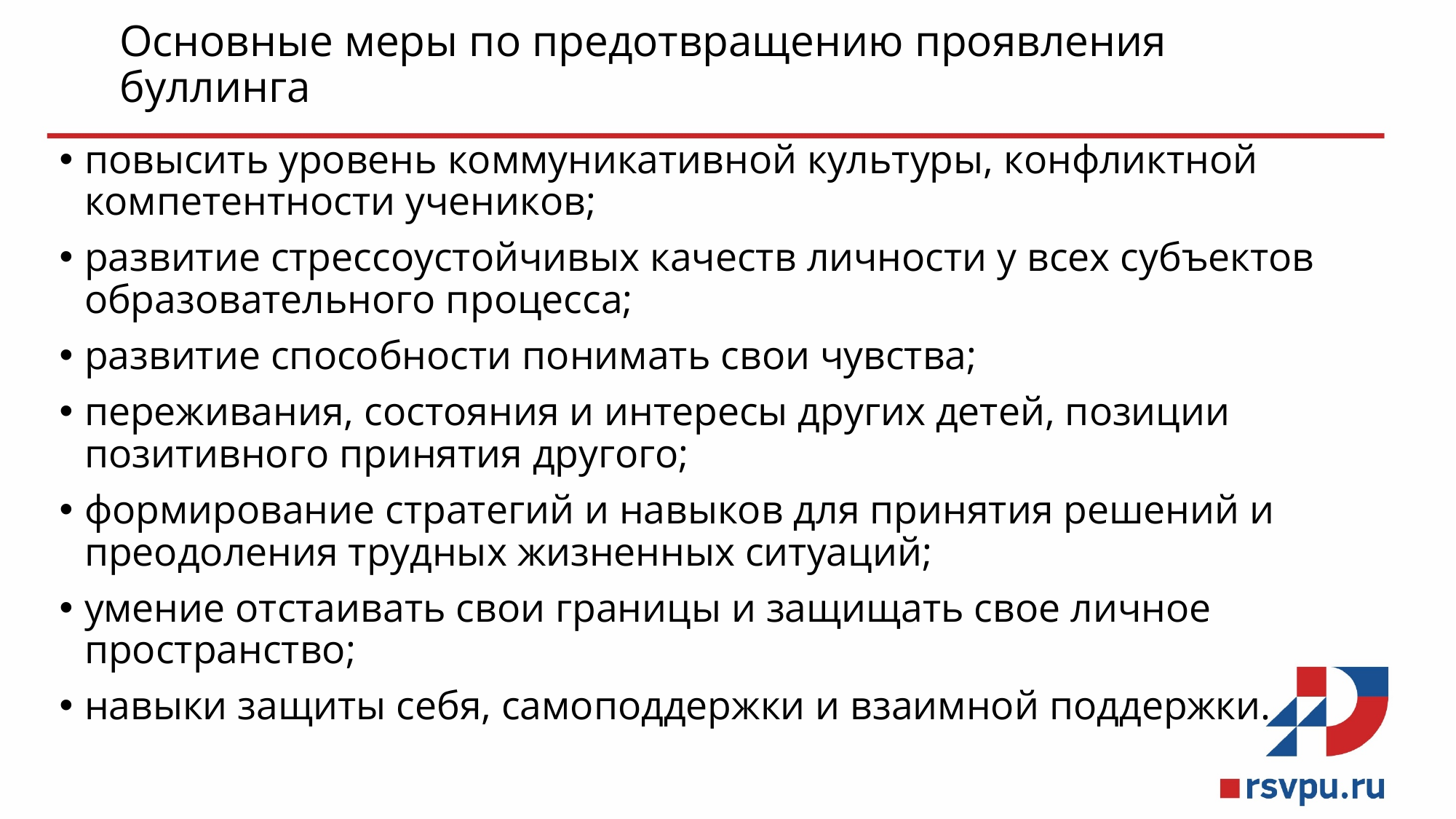

# Основные меры по предотвращению проявления буллинга
повысить уровень коммуникативной культуры, конфликтной компетентности учеников;
развитие стрессоустойчивых качеств личности у всех субъектов образовательного процесса;
развитие способности понимать свои чувства;
переживания, состояния и интересы других детей, позиции позитивного принятия другого;
формирование стратегий и навыков для принятия решений и преодоления трудных жизненных ситуаций;
умение отстаивать свои границы и защищать свое личное пространство;
навыки защиты себя, самоподдержки и взаимной поддержки.